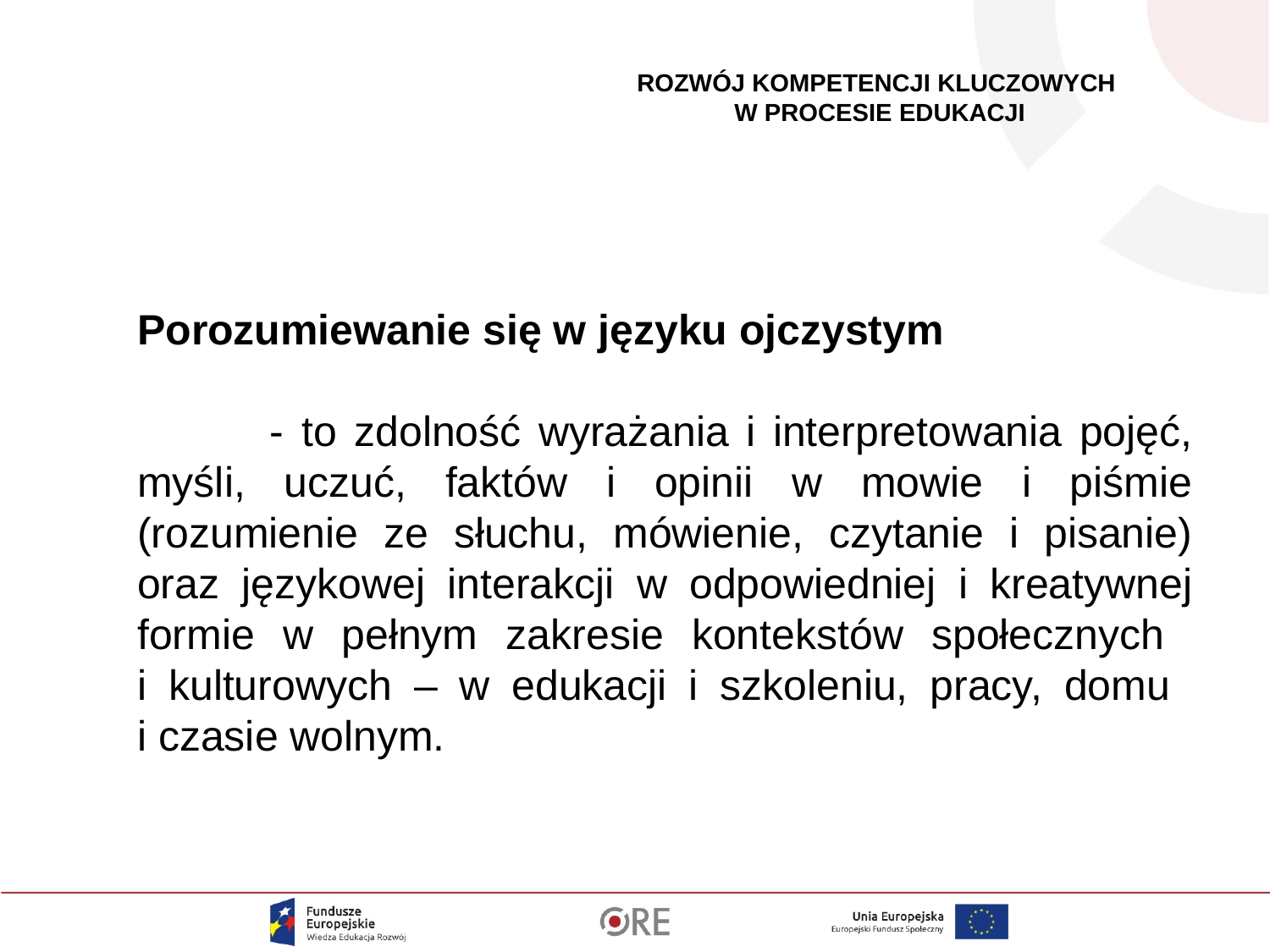

ROZWÓJ KOMPETENCJI KLUCZOWYCH
W PROCESIE EDUKACJI
Porozumiewanie się w języku ojczystym

 	- to zdolność wyrażania i interpretowania pojęć, myśli, uczuć, faktów i opinii w mowie i piśmie (rozumienie ze słuchu, mówienie, czytanie i pisanie) oraz językowej interakcji w odpowiedniej i kreatywnej formie w pełnym zakresie kontekstów społecznych
i kulturowych – w edukacji i szkoleniu, pracy, domu
i czasie wolnym.